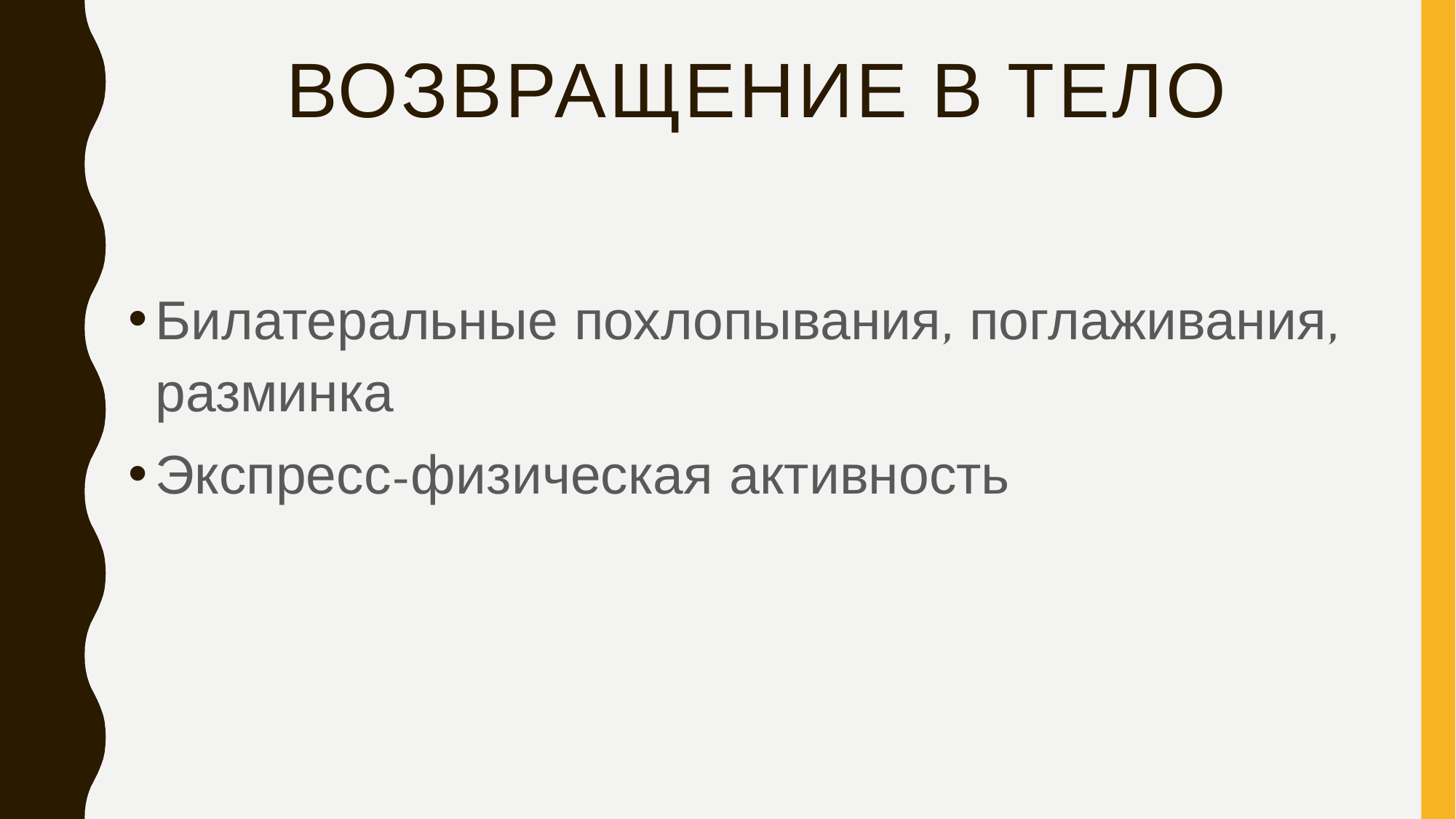

# Возвращение в тело
Билатеральные похлопывания, поглаживания, разминка
Экспресс-физическая активность